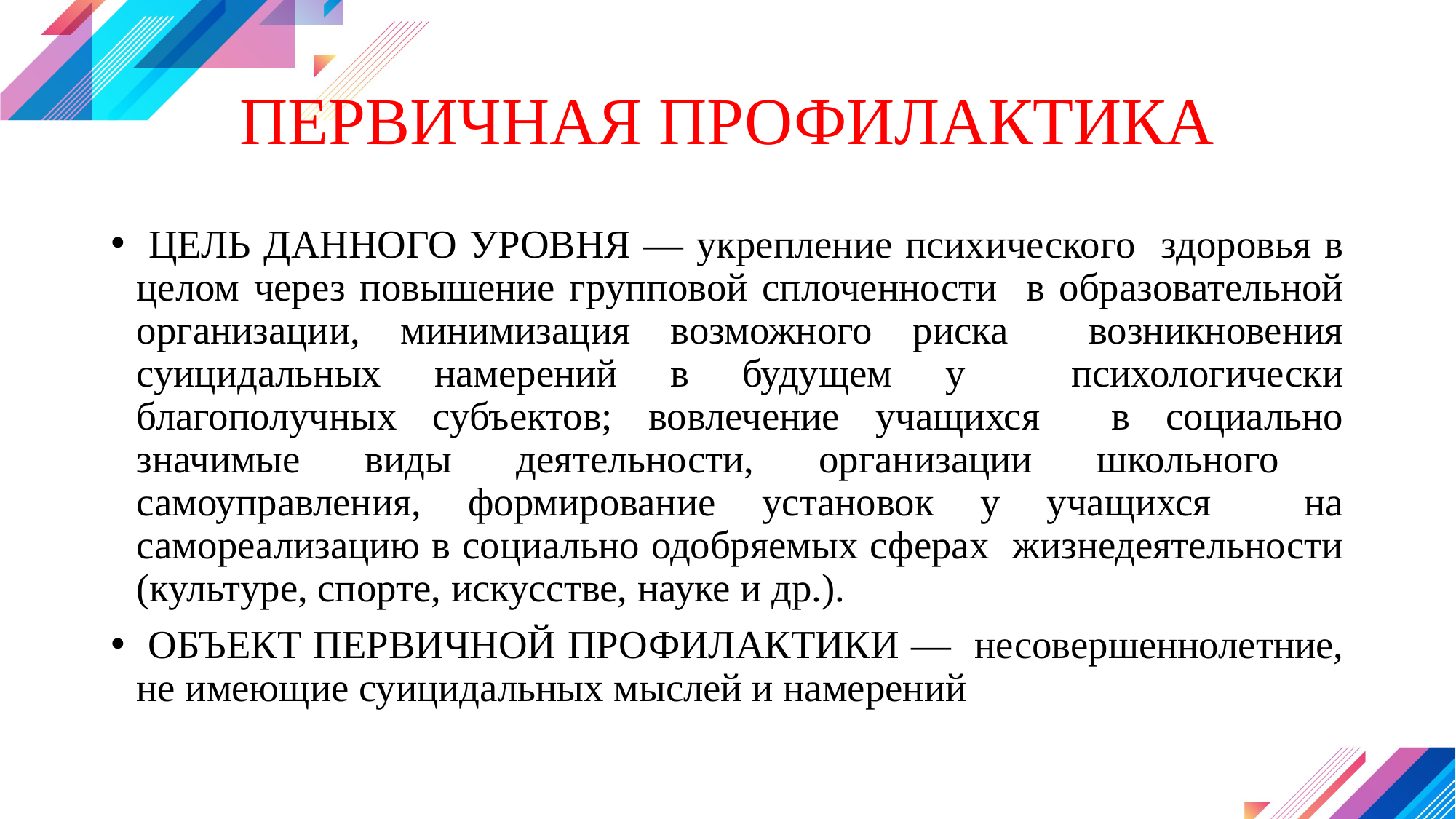

ПЕРВИЧНАЯ ПРОФИЛАКТИКА
 ЦЕЛЬ ДАННОГО УРОВНЯ — укрепление психического  здоровья в целом через повышение групповой сплоченности  в образовательной организации, минимизация возможного риска  возникновения суицидальных намерений в будущем у  психологически благополучных субъектов; вовлечение учащихся  в социально значимые виды деятельности, организации школьного  самоуправления, формирование установок у учащихся  на самореализацию в социально одобряемых сферах  жизнедеятельности (культуре, спорте, искусстве, науке и др.).
 ОБЪЕКТ ПЕРВИЧНОЙ ПРОФИЛАКТИКИ —  несовершеннолетние, не имеющие суицидальных мыслей и намерений